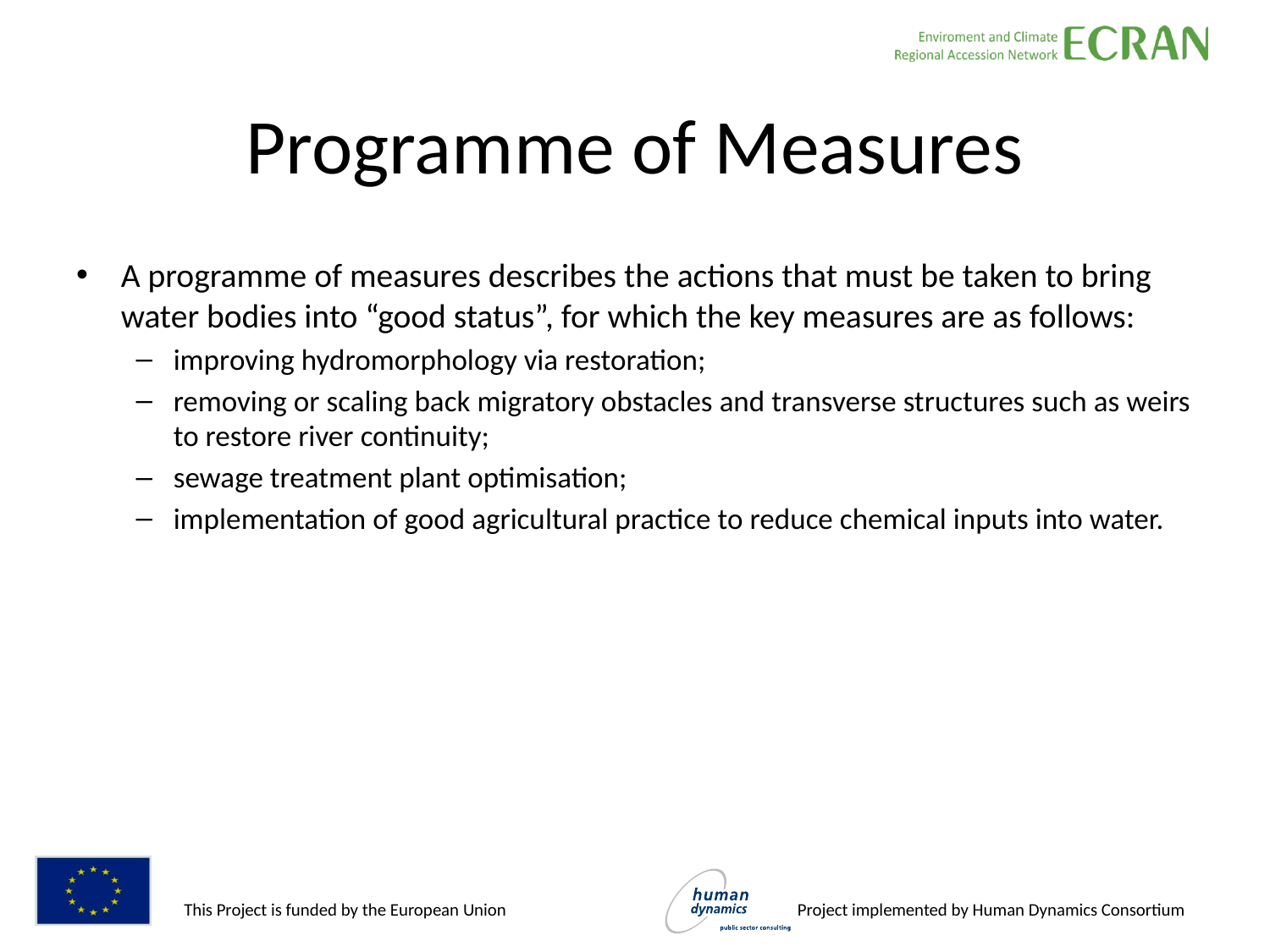

# Programme of Measures
A programme of measures describes the actions that must be taken to bring water bodies into “good status”, for which the key measures are as follows:
improving hydromorphology via restoration;
removing or scaling back migratory obstacles and transverse structures such as weirs to restore river continuity;
sewage treatment plant optimisation;
implementation of good agricultural practice to reduce chemical inputs into water.